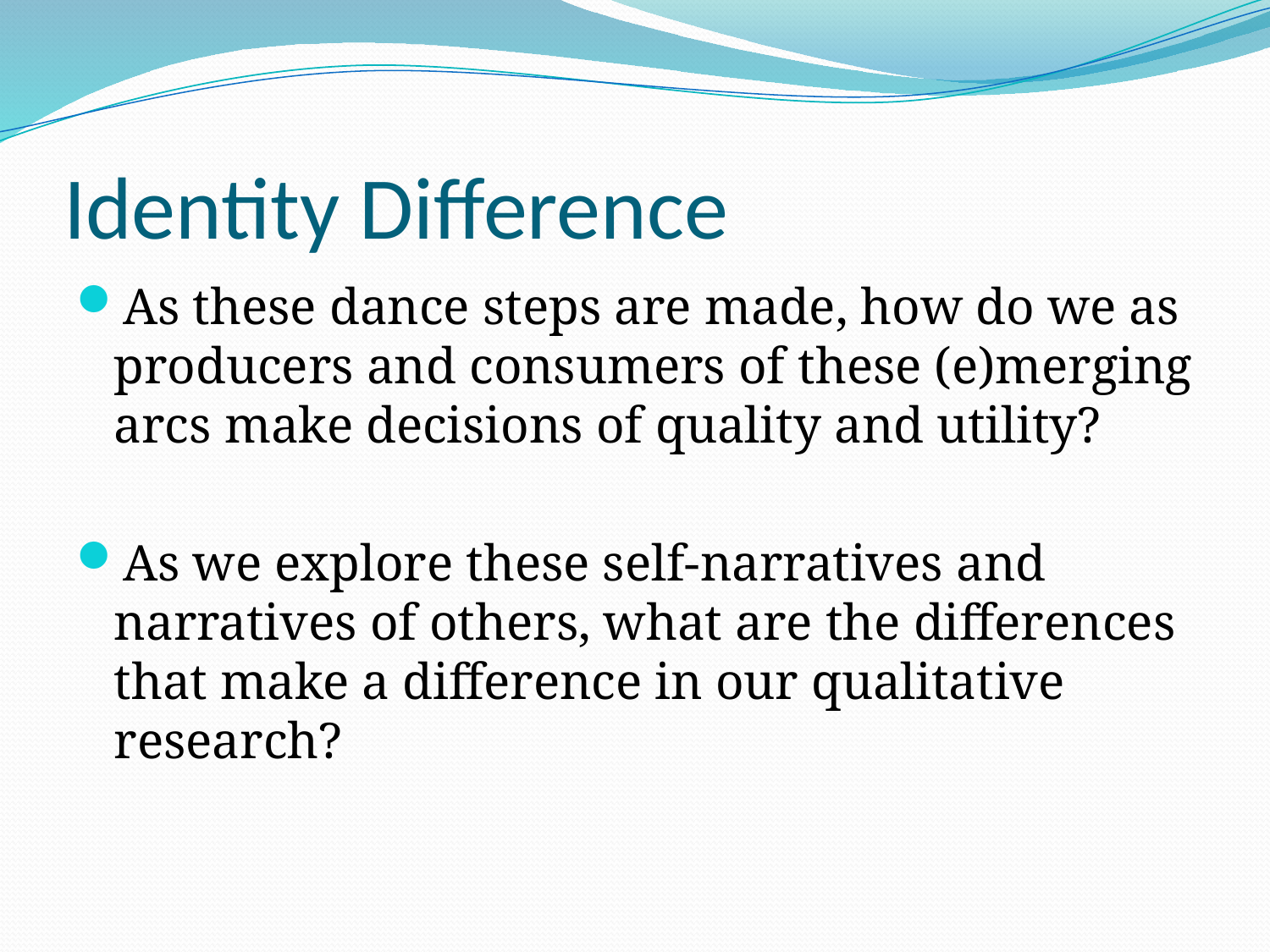

# Identity Difference
As these dance steps are made, how do we as producers and consumers of these (e)merging arcs make decisions of quality and utility?

As we explore these self-narratives and narratives of others, what are the differences that make a difference in our qualitative research?